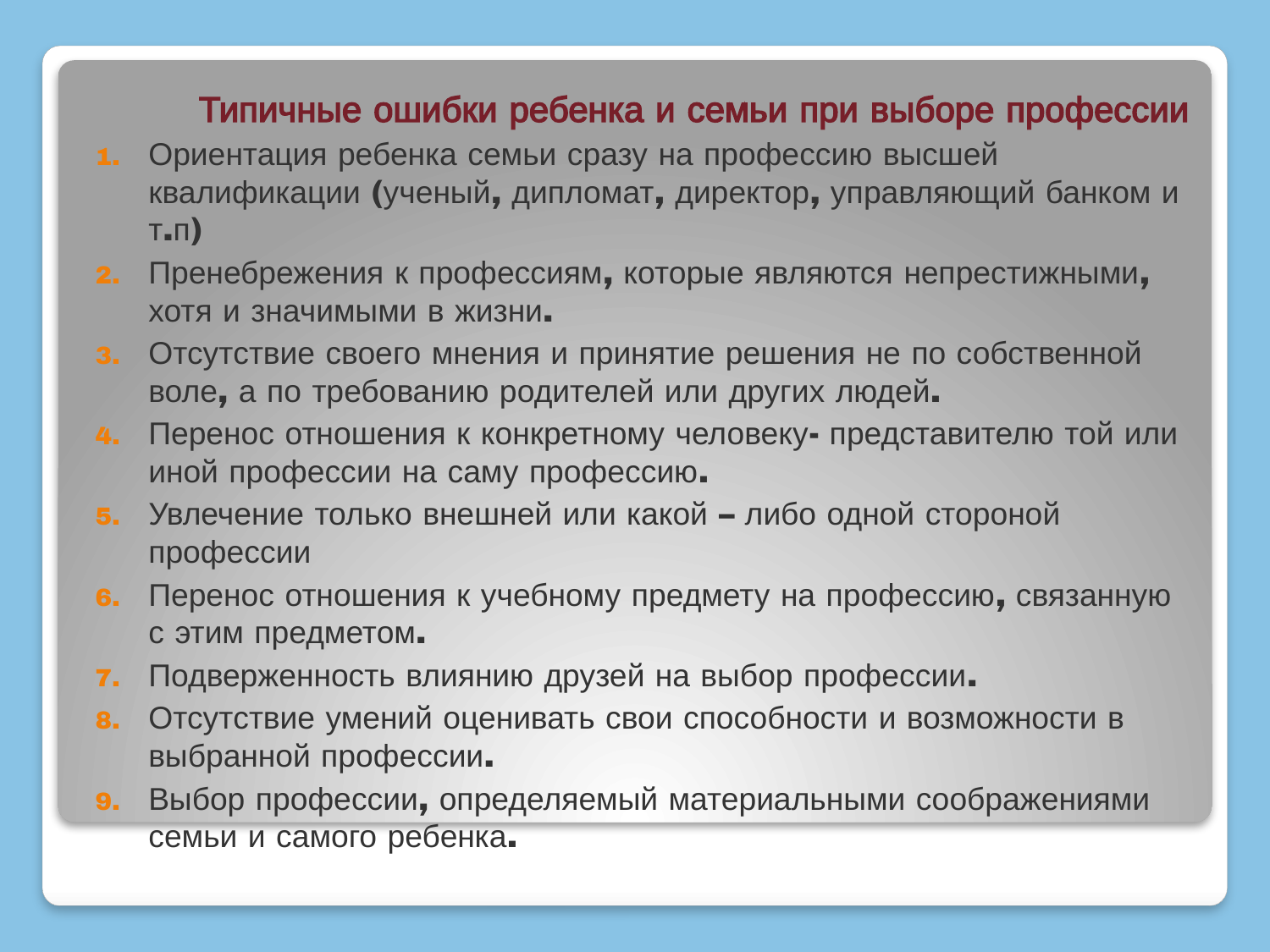

Типичные ошибки ребенка и семьи при выборе профессии
Ориентация ребенка семьи сразу на профессию высшей квалификации (ученый, дипломат, директор, управляющий банком и т.п)
Пренебрежения к профессиям, которые являются непрестижными, хотя и значимыми в жизни.
Отсутствие своего мнения и принятие решения не по собственной воле, а по требованию родителей или других людей.
Перенос отношения к конкретному человеку- представителю той или иной профессии на саму профессию.
Увлечение только внешней или какой – либо одной стороной профессии
Перенос отношения к учебному предмету на профессию, связанную с этим предметом.
Подверженность влиянию друзей на выбор профессии.
Отсутствие умений оценивать свои способности и возможности в выбранной профессии.
Выбор профессии, определяемый материальными соображениями семьи и самого ребенка.